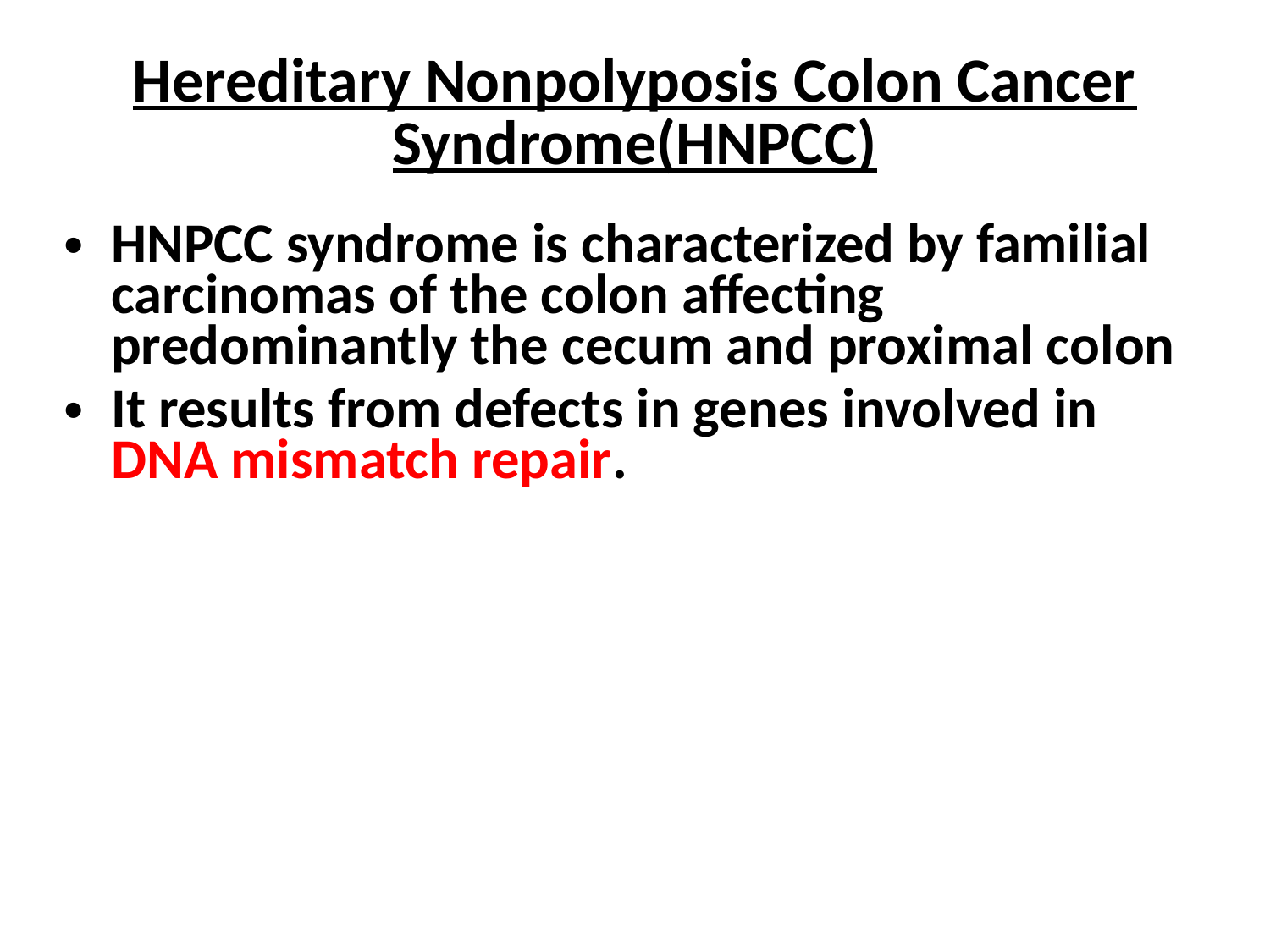

Hereditary Nonpolyposis Colon Cancer Syndrome(HNPCC)
HNPCC syndrome is characterized by familial carcinomas of the colon affecting predominantly the cecum and proximal colon
It results from defects in genes involved in DNA mismatch repair.